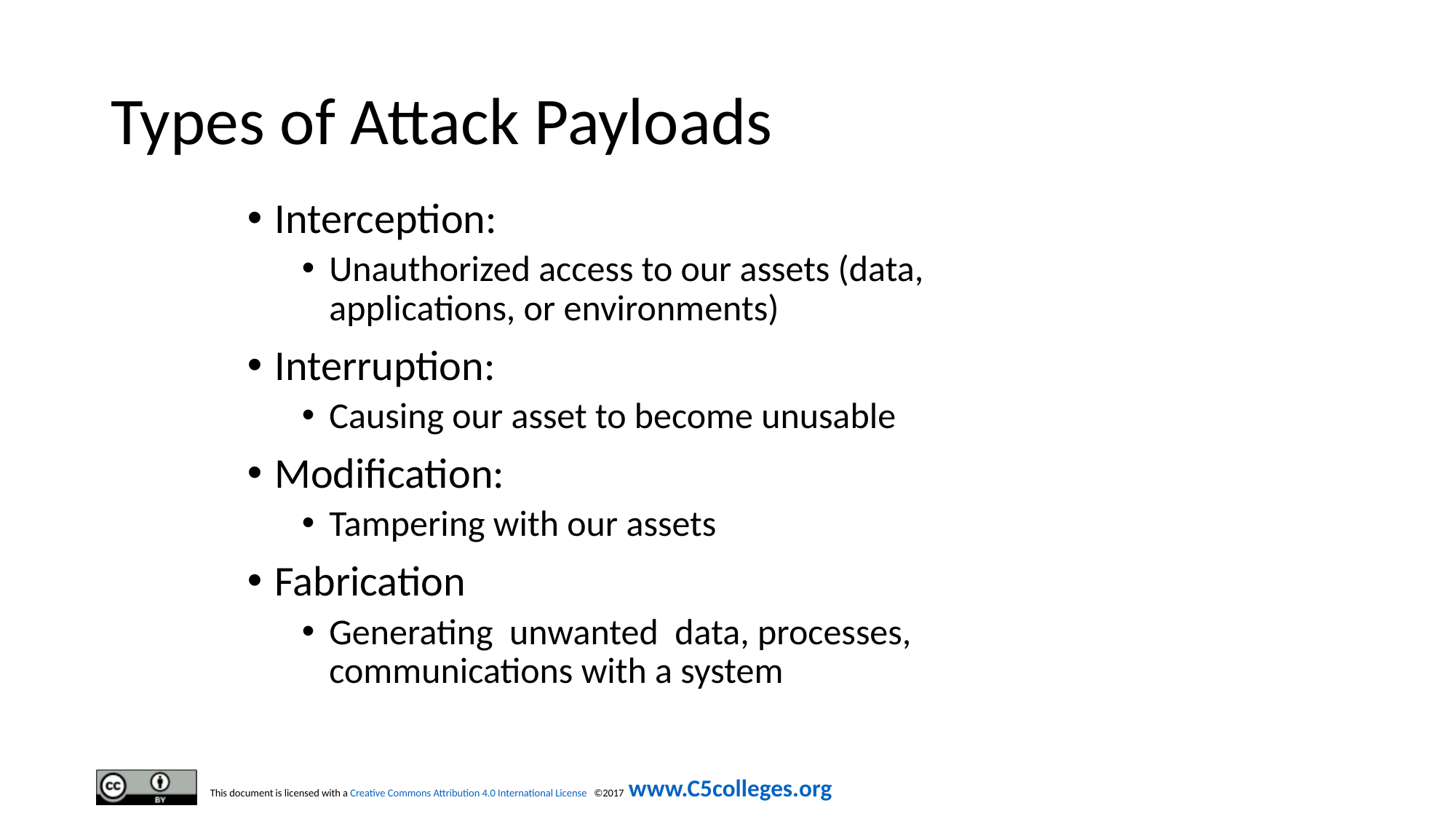

# Types of Attack Payloads
Interception:
Unauthorized access to our assets (data, applications, or environments)
Interruption:
Causing our asset to become unusable
Modification:
Tampering with our assets
Fabrication
Generating  unwanted  data, processes, communications with a system